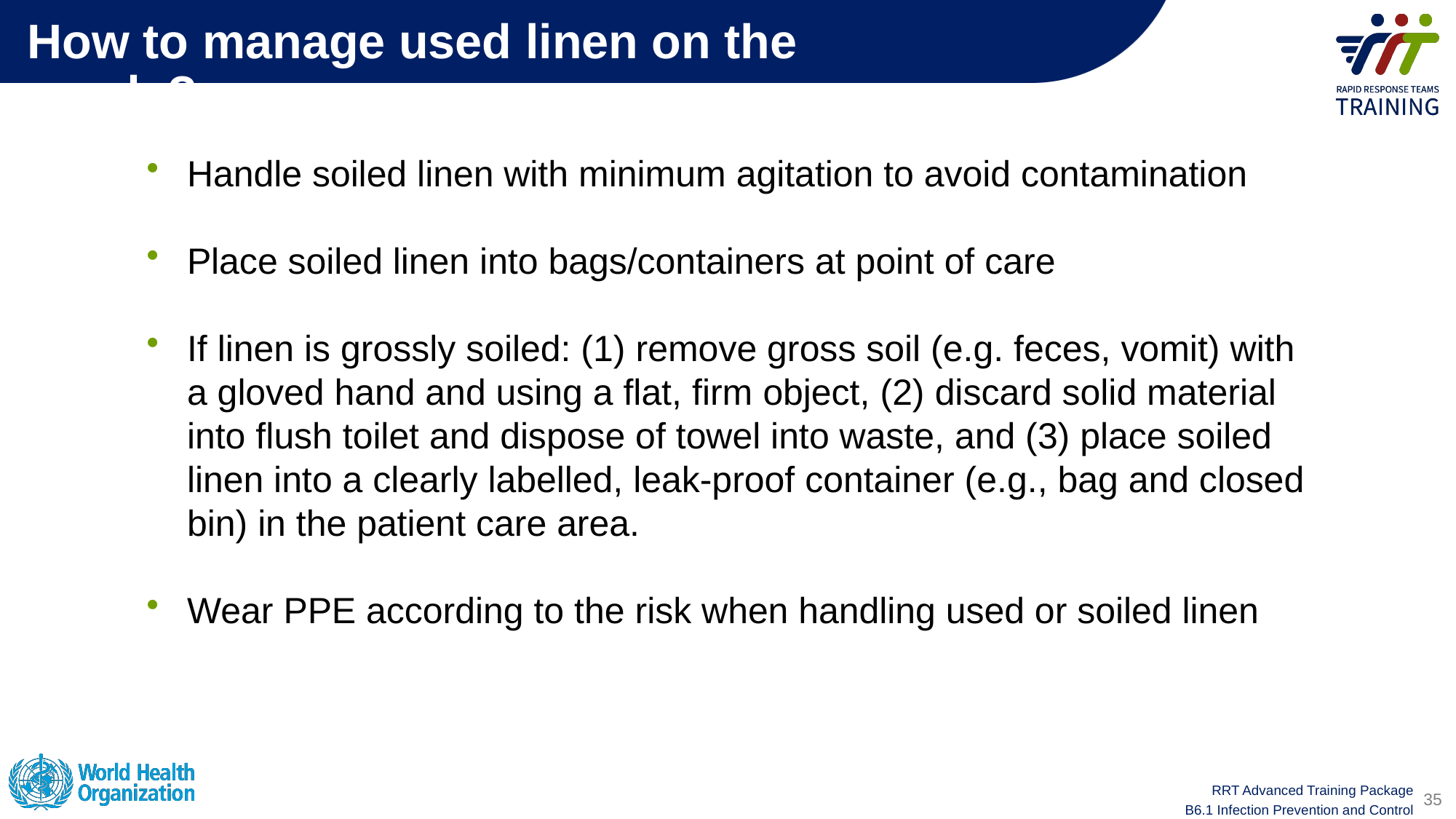

How to manage used linen on the wards?
Handle soiled linen with minimum agitation to avoid contamination

Place soiled linen into bags/containers at point of care

If linen is grossly soiled: (1) remove gross soil (e.g. feces, vomit) with a gloved hand and using a flat, firm object, (2) discard solid material into flush toilet and dispose of towel into waste, and (3) place soiled linen into a clearly labelled, leak-proof container (e.g., bag and closed bin) in the patient care area.

Wear PPE according to the risk when handling used or soiled linen